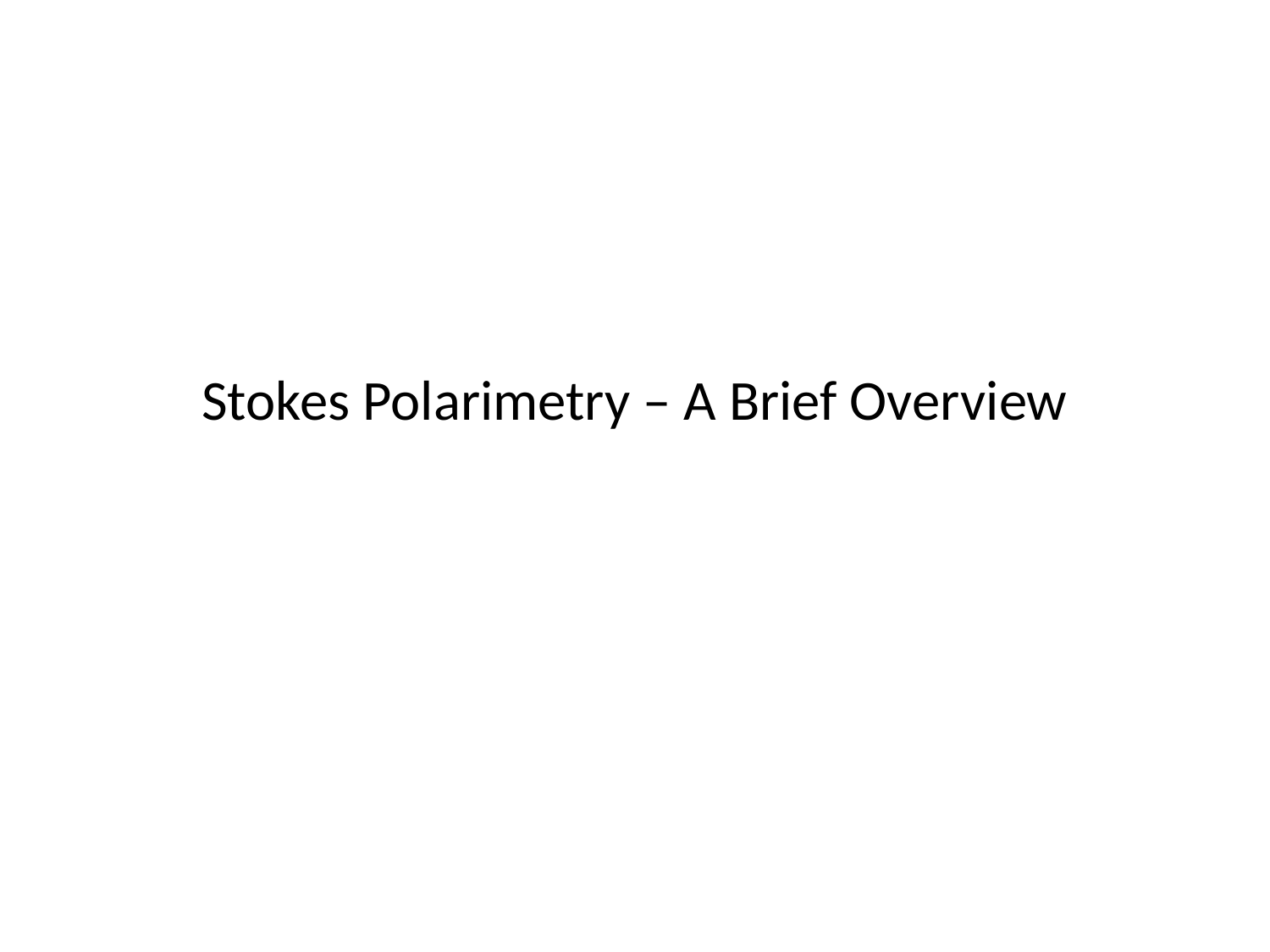

# Stokes Polarimetry – A Brief Overview